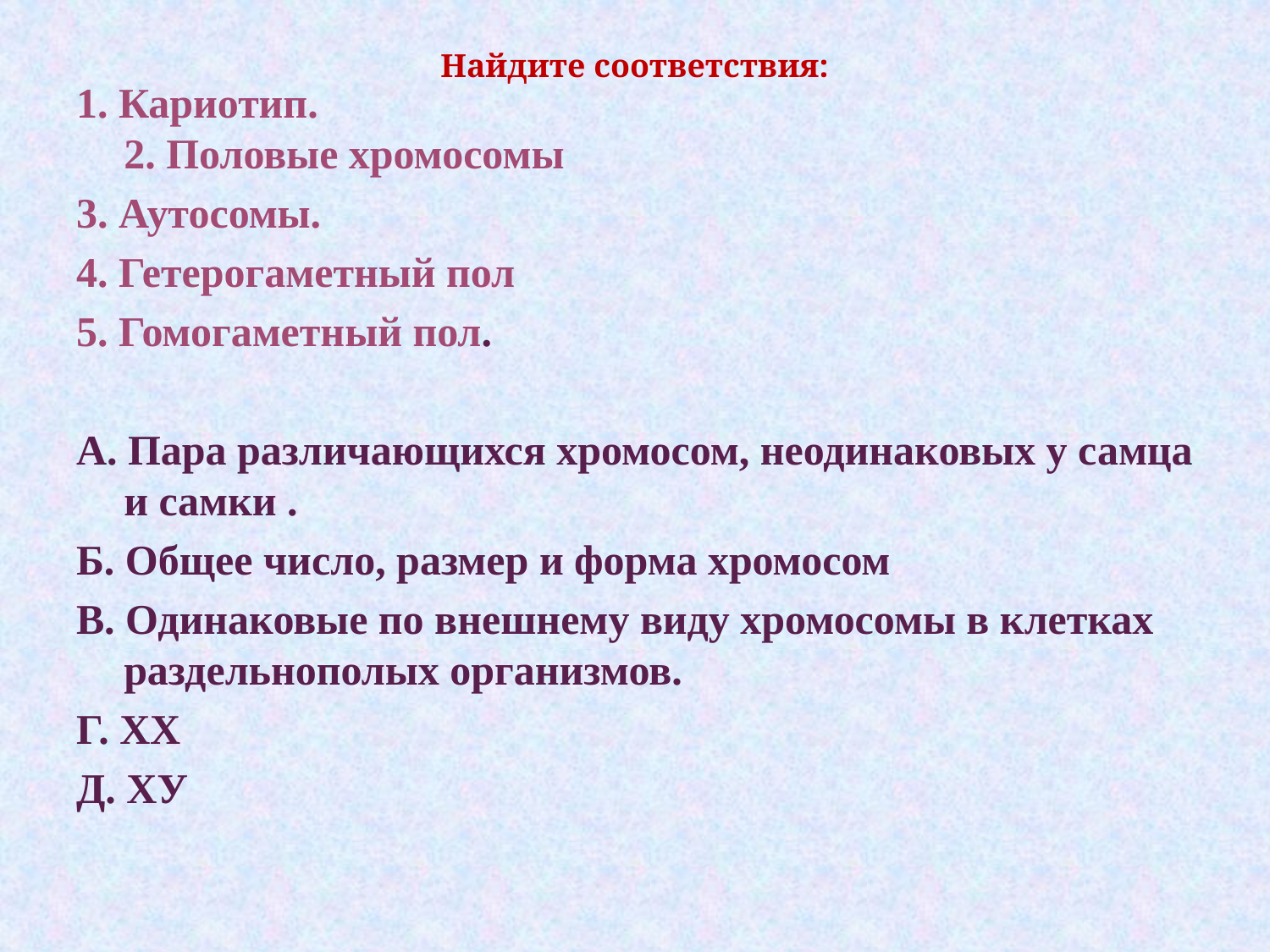

# Найдите соответствия:
1. Кариотип. 
2. Половые хромосомы
3. Аутосомы.
4. Гетерогаметный пол
5. Гомогаметный пол.

А. Пара различающихся хромосом, неодинаковых у самца и самки .
Б. Общее число, размер и форма хромосом
В. Одинаковые по внешнему виду хромосомы в клетках раздельнополых организмов.
Г. XХ
Д. XУ